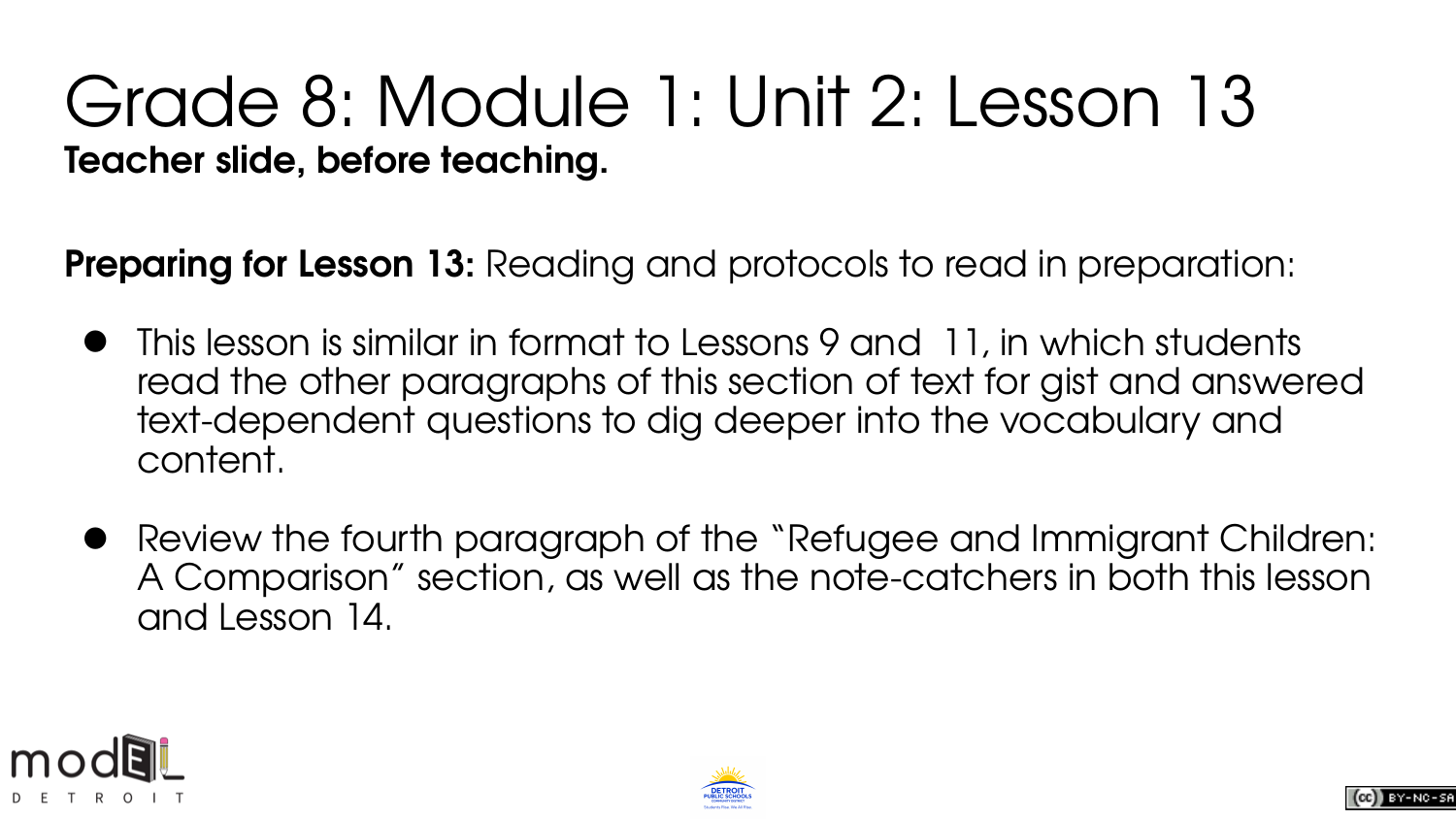

# Grade 8: Module 1: Unit 2: Lesson 13
Teacher slide, before teaching.
Preparing for Lesson 13: Reading and protocols to read in preparation:

This lesson is similar in format to Lessons 9 and  11, in which students read the other paragraphs of this section of text for gist and answered text-dependent questions to dig deeper into the vocabulary and content.

Review the fourth paragraph of the “Refugee and Immigrant Children: A Comparison” section, as well as the note-catchers in both this lesson and Lesson 14.